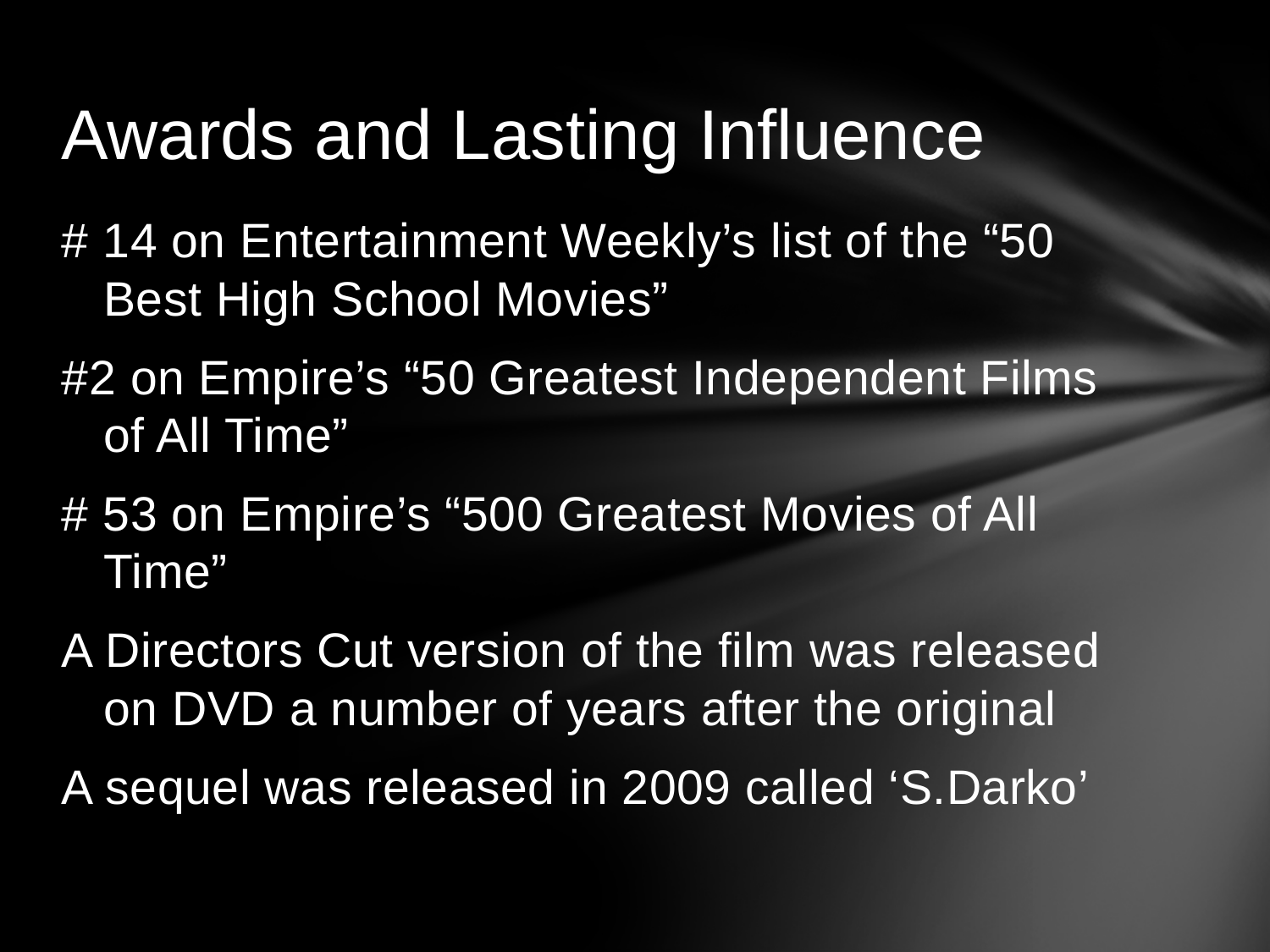

# Awards and Lasting Influence
# 14 on Entertainment Weekly’s list of the “50 Best High School Movies”
#2 on Empire’s “50 Greatest Independent Films of All Time”
# 53 on Empire’s “500 Greatest Movies of All Time”
A Directors Cut version of the film was released on DVD a number of years after the original
A sequel was released in 2009 called ‘S.Darko’